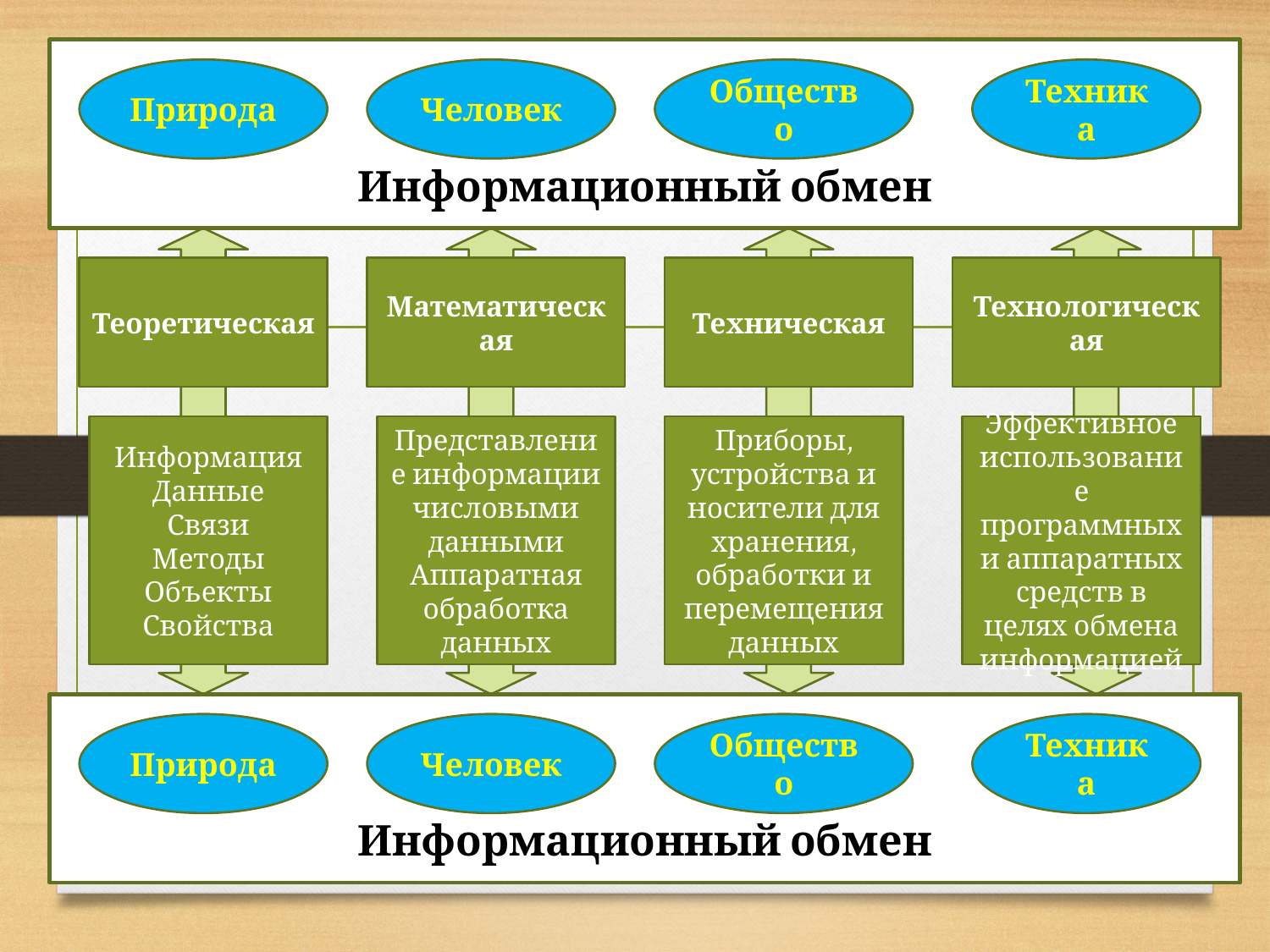

Информационный обмен
Природа
Человек
Общество
Техника

Теоретическая
Математическая
Техническая
Технологическая
Информация
Данные
Связи
Методы
Объекты
Свойства
Представление информации числовыми данными Аппаратная обработка данных
Приборы, устройства и носители для хранения, обработки и перемещения данных
Эффективное использование программных и аппаратных средств в целях обмена информацией

Информационный обмен
Природа
Человек
Общество
Техника